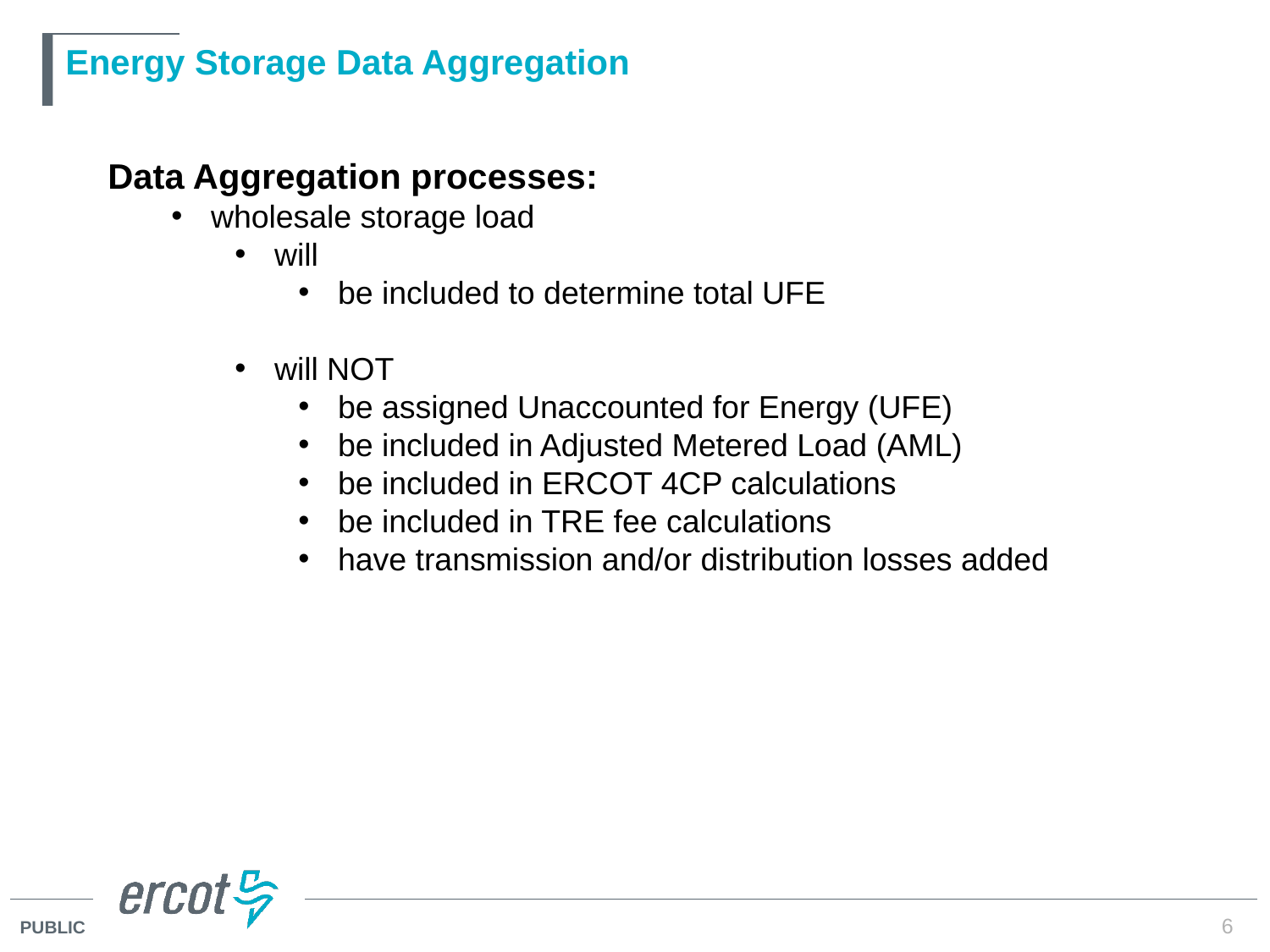

# Energy Storage Data Aggregation
Data Aggregation processes:
wholesale storage load
will
be included to determine total UFE

will NOT
be assigned Unaccounted for Energy (UFE)
be included in Adjusted Metered Load (AML)
be included in ERCOT 4CP calculations
be included in TRE fee calculations
have transmission and/or distribution losses added

6